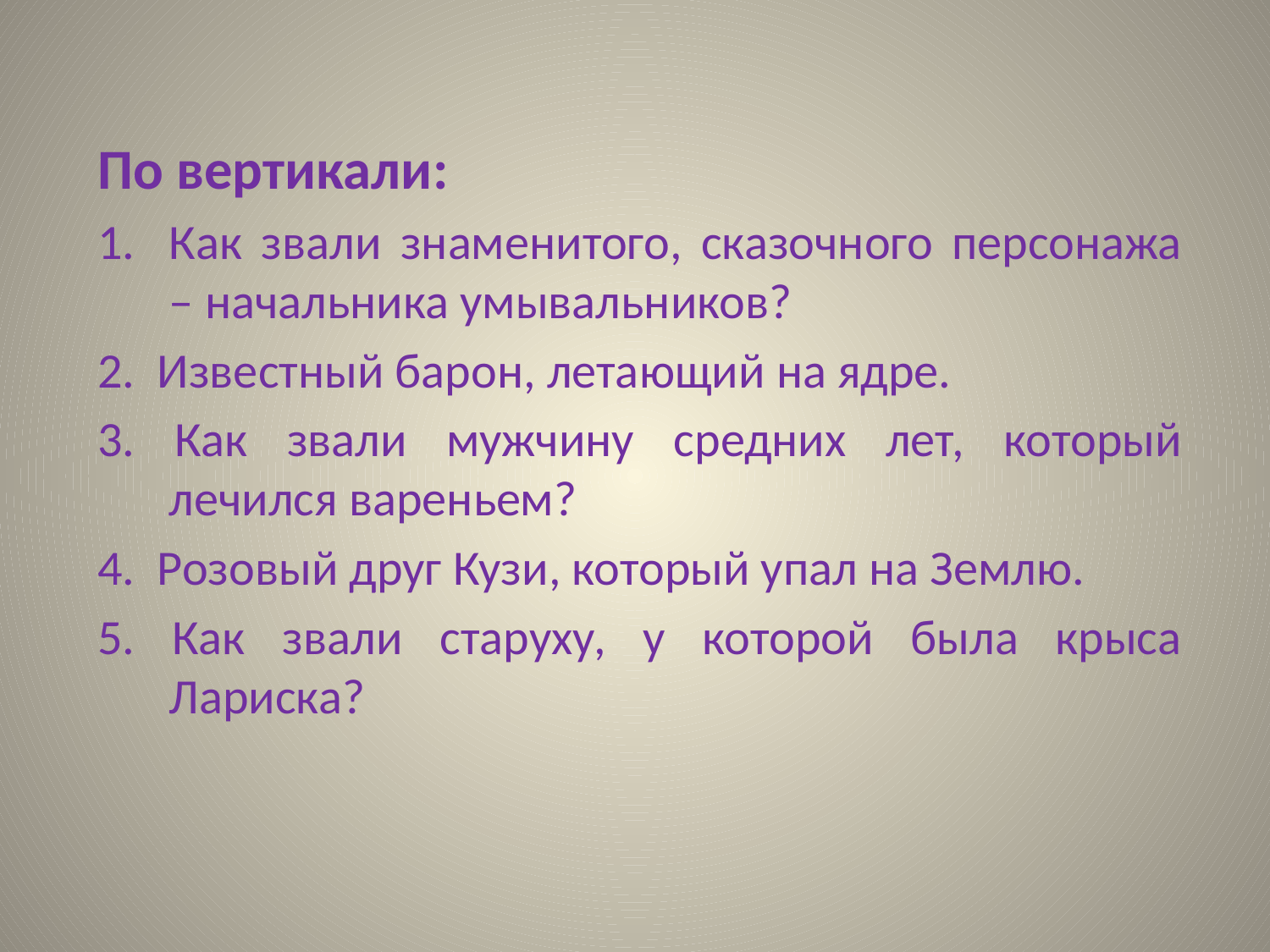

По вертикали:
Как звали знаменитого, сказочного персонажа – начальника умывальников?
2.  Известный барон, летающий на ядре.
3. Как звали мужчину средних лет, который лечился вареньем?
4.  Розовый друг Кузи, который упал на Землю.
5. Как звали старуху, у которой была крыса Лариска?